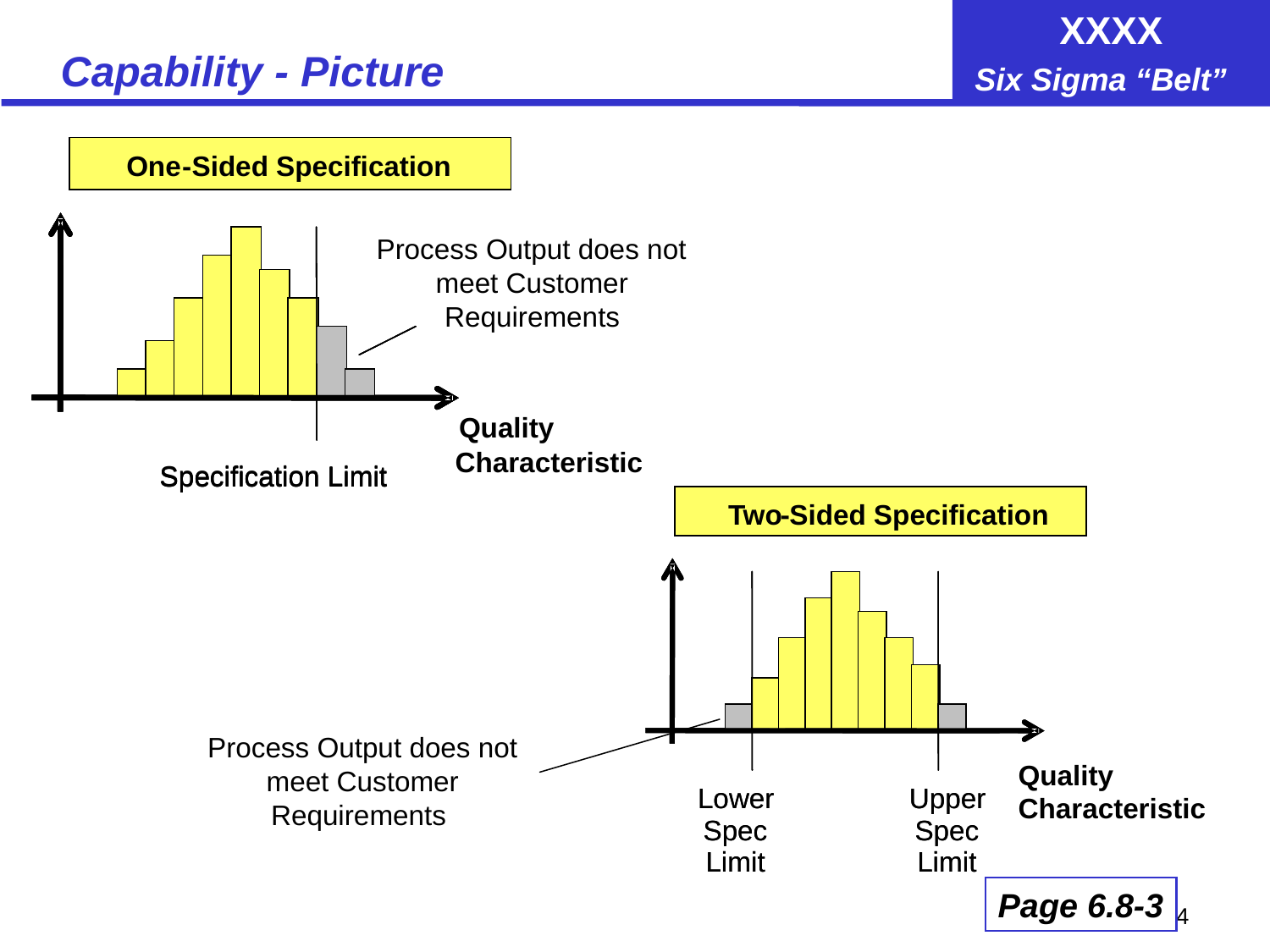

# Capability - Picture

One
One
One
-
-
-
Sided Specification
Sided Specification
Sided Specification

Process Output does not

meet Customer

Requirements

Quality
Characteristic
Specification Limit
Specification Limit
Specification Limit

Two
Two
-
-
Sided Specification
Sided Specification

Process Output does not meet Customer Requirements
Quality
Characteristic
Lower
Lower
Upper
Upper
Spec
Spec
Spec
Spec
Limit
Limit
Limit
Limit
Page 6.8-3